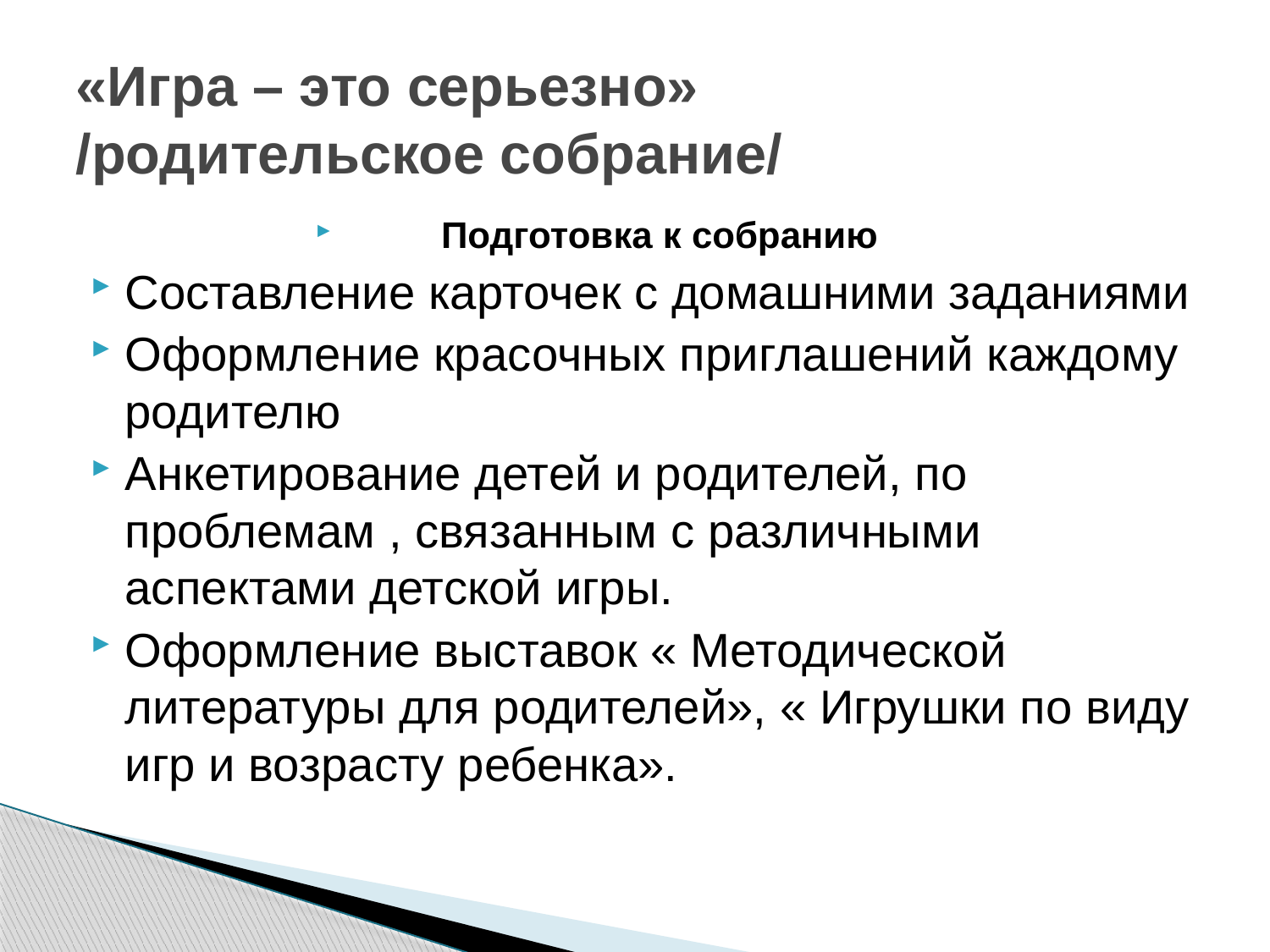

# «Игра – это серьезно» /родительское собрание/
Подготовка к собранию
Составление карточек с домашними заданиями
Оформление красочных приглашений каждому родителю
Анкетирование детей и родителей, по проблемам , связанным с различными аспектами детской игры.
Оформление выставок « Методической литературы для родителей», « Игрушки по виду игр и возрасту ребенка».